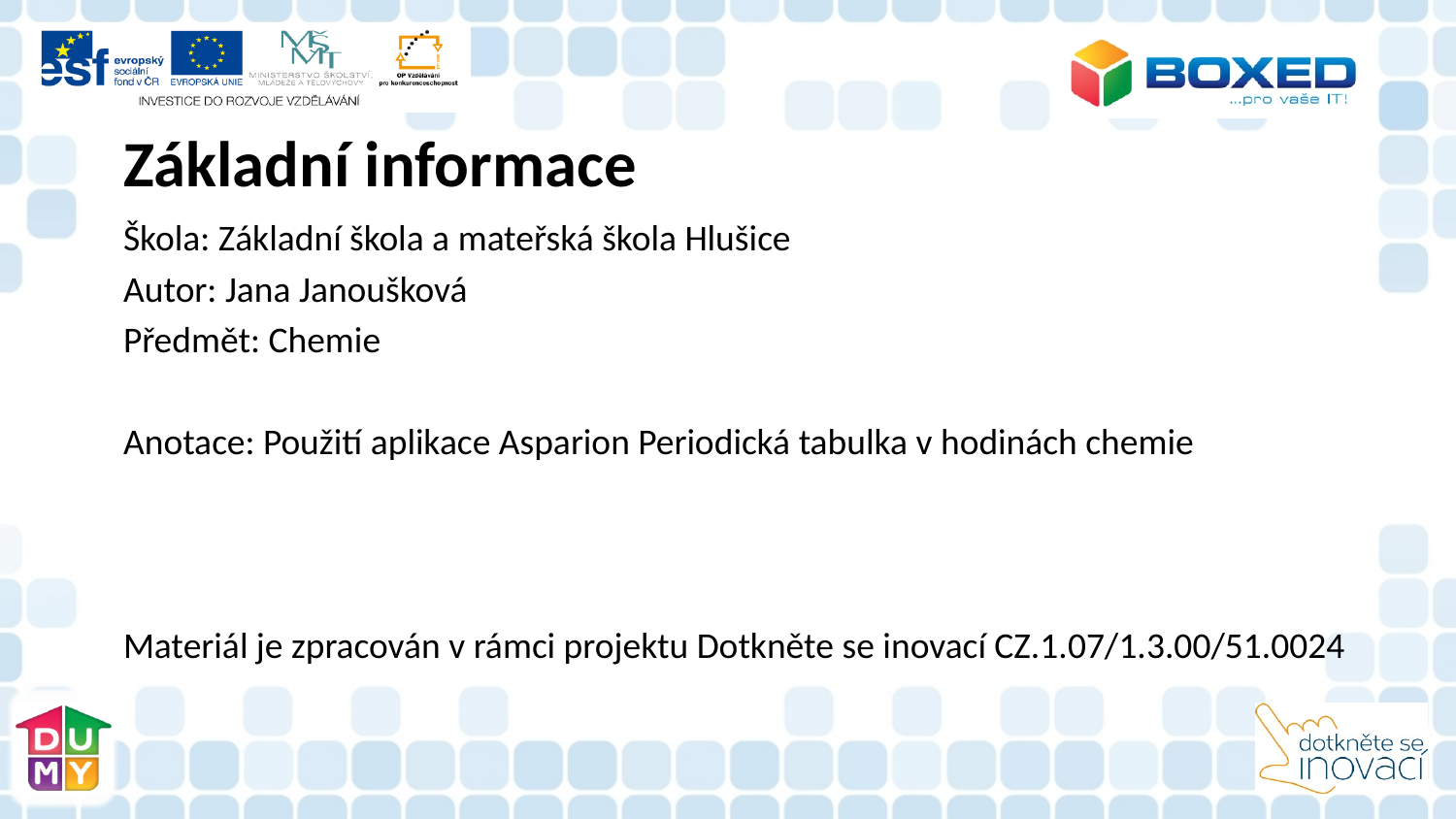

Základní informace
Škola: Základní škola a mateřská škola Hlušice
Autor: Jana Janoušková
Předmět: Chemie

Anotace: Použití aplikace Asparion Periodická tabulka v hodinách chemie

Materiál je zpracován v rámci projektu Dotkněte se inovací CZ.1.07/1.3.00/51.0024